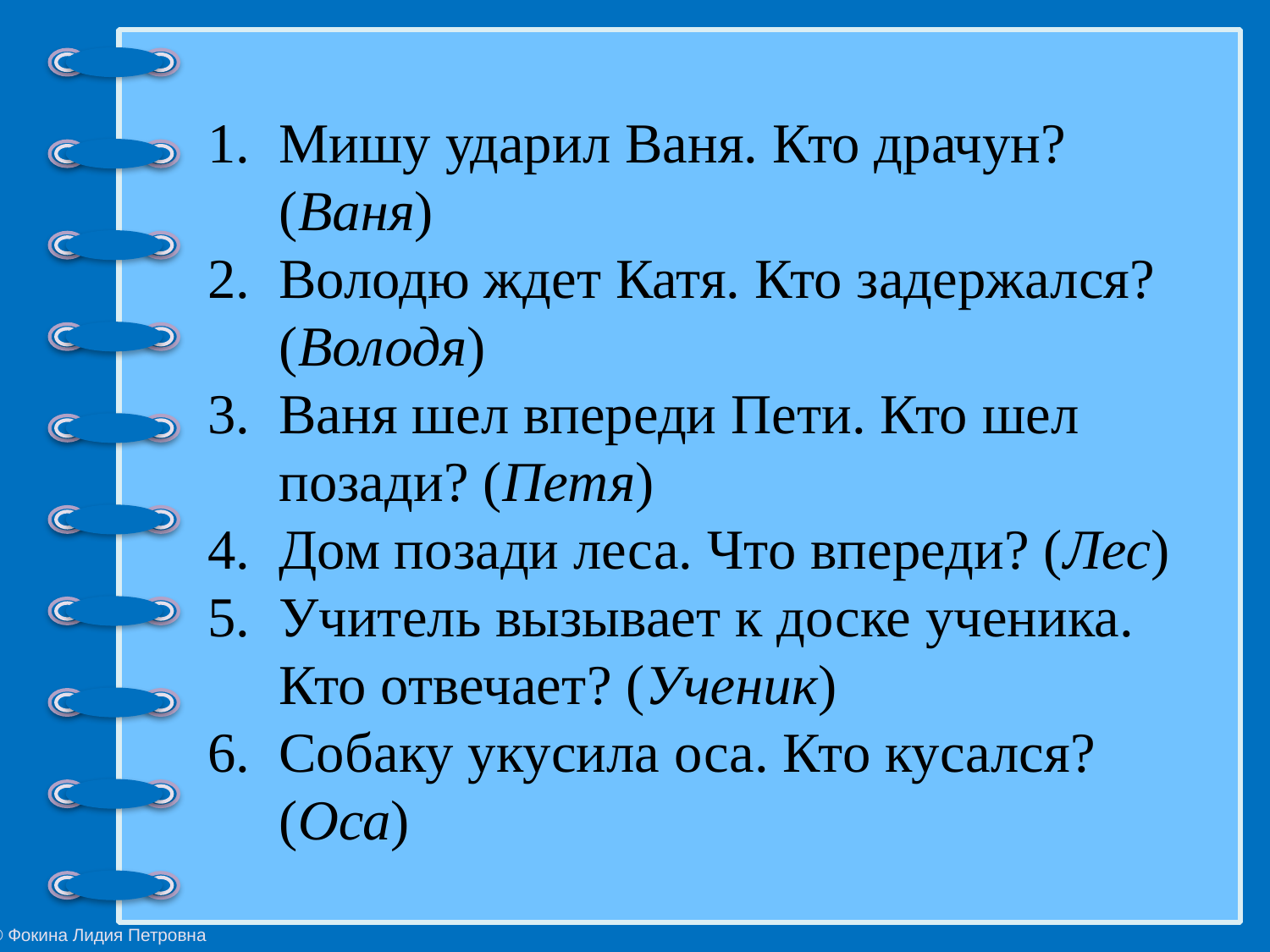

Мишу ударил Ваня. Кто драчун? (Ваня)
Володю ждет Катя. Кто задержался? (Володя)
Ваня шел впереди Пети. Кто шел позади? (Петя)
Дом позади леса. Что впереди? (Лес)
Учитель вызывает к доске ученика. Кто отвечает? (Ученик)
Собаку укусила оса. Кто кусался?  (Оса)